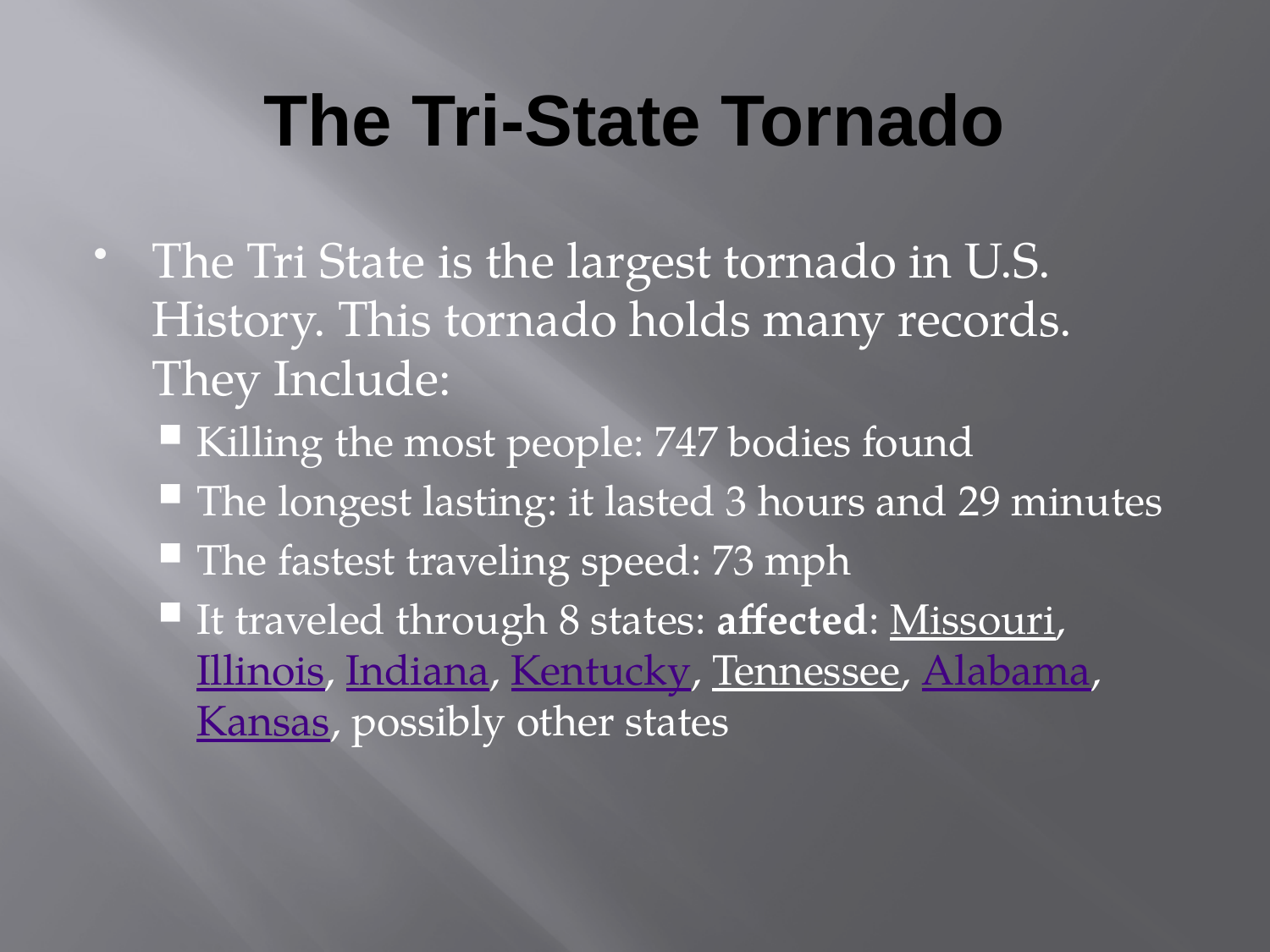

# The Tri-State Tornado
The Tri State is the largest tornado in U.S. History. This tornado holds many records. They Include:
Killing the most people: 747 bodies found
The longest lasting: it lasted 3 hours and 29 minutes
The fastest traveling speed: 73 mph
It traveled through 8 states: affected: Missouri, Illinois, Indiana, Kentucky, Tennessee, Alabama, Kansas, possibly other states